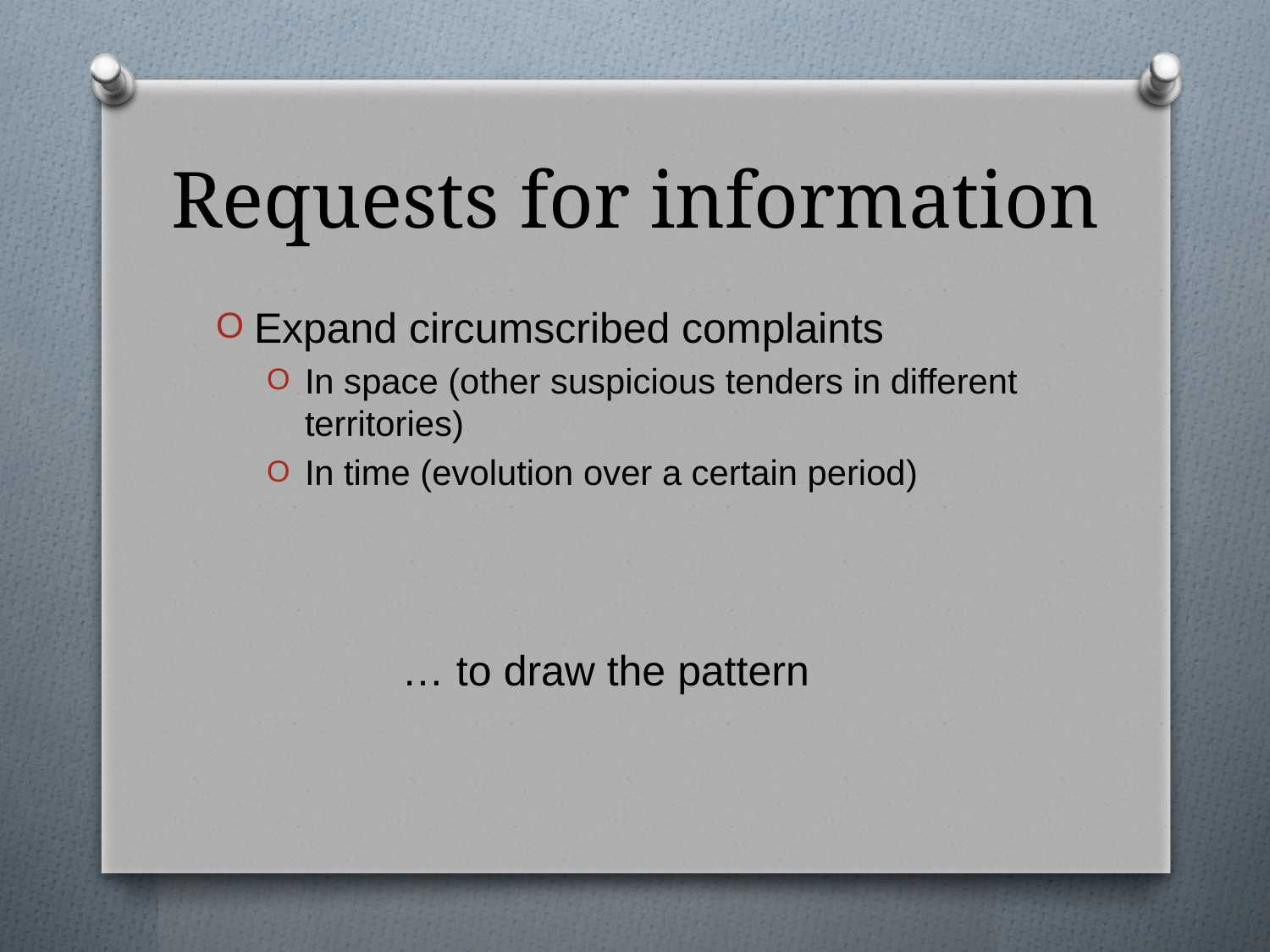

# Requests for information
Expand circumscribed complaints
In space (other suspicious tenders in different territories)
In time (evolution over a certain period)

	     … to draw the pattern